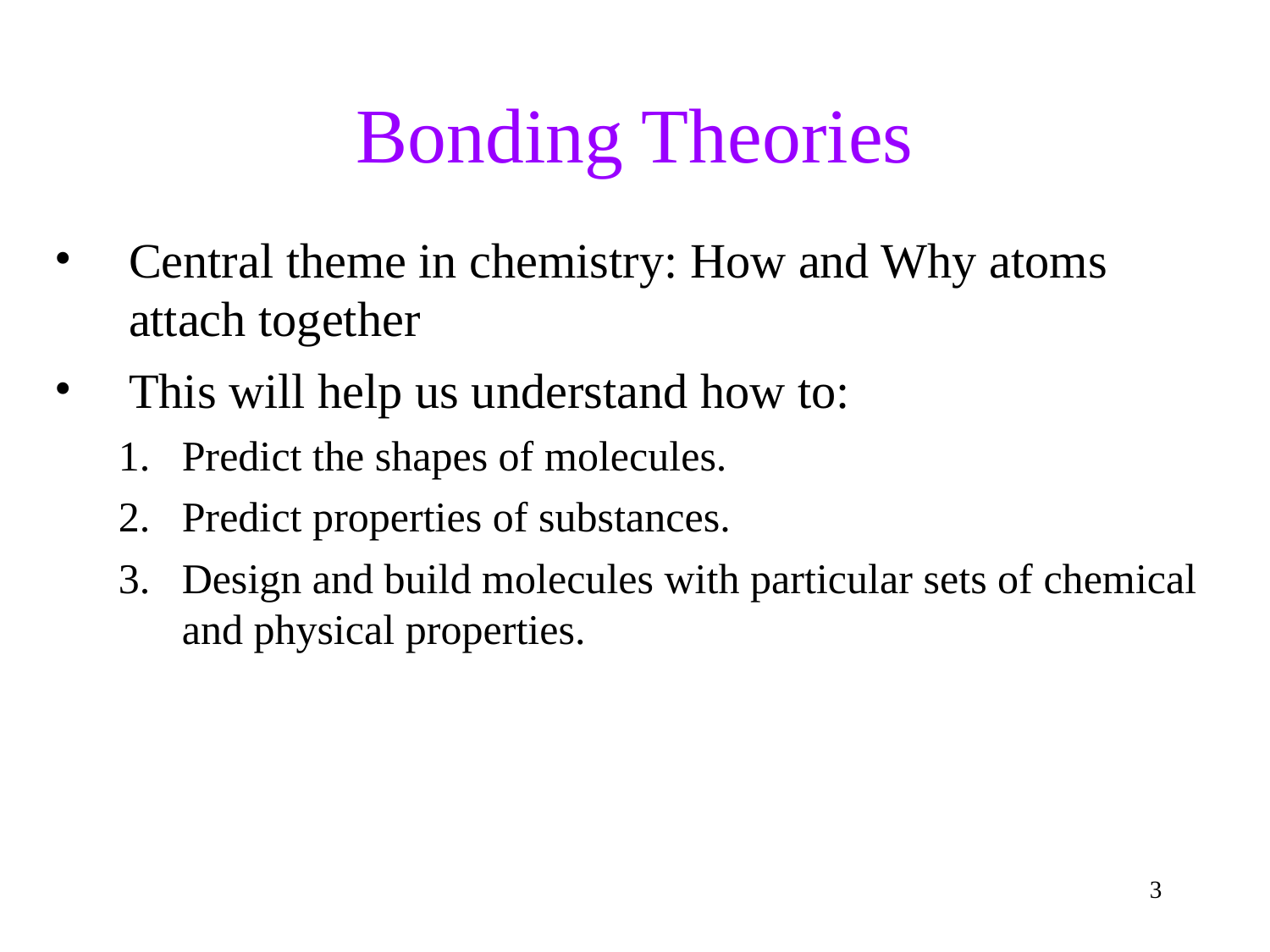

Bonding Theories
Central theme in chemistry: How and Why atoms attach together
This will help us understand how to:
Predict the shapes of molecules.
Predict properties of substances.
Design and build molecules with particular sets of chemical and physical properties.

3